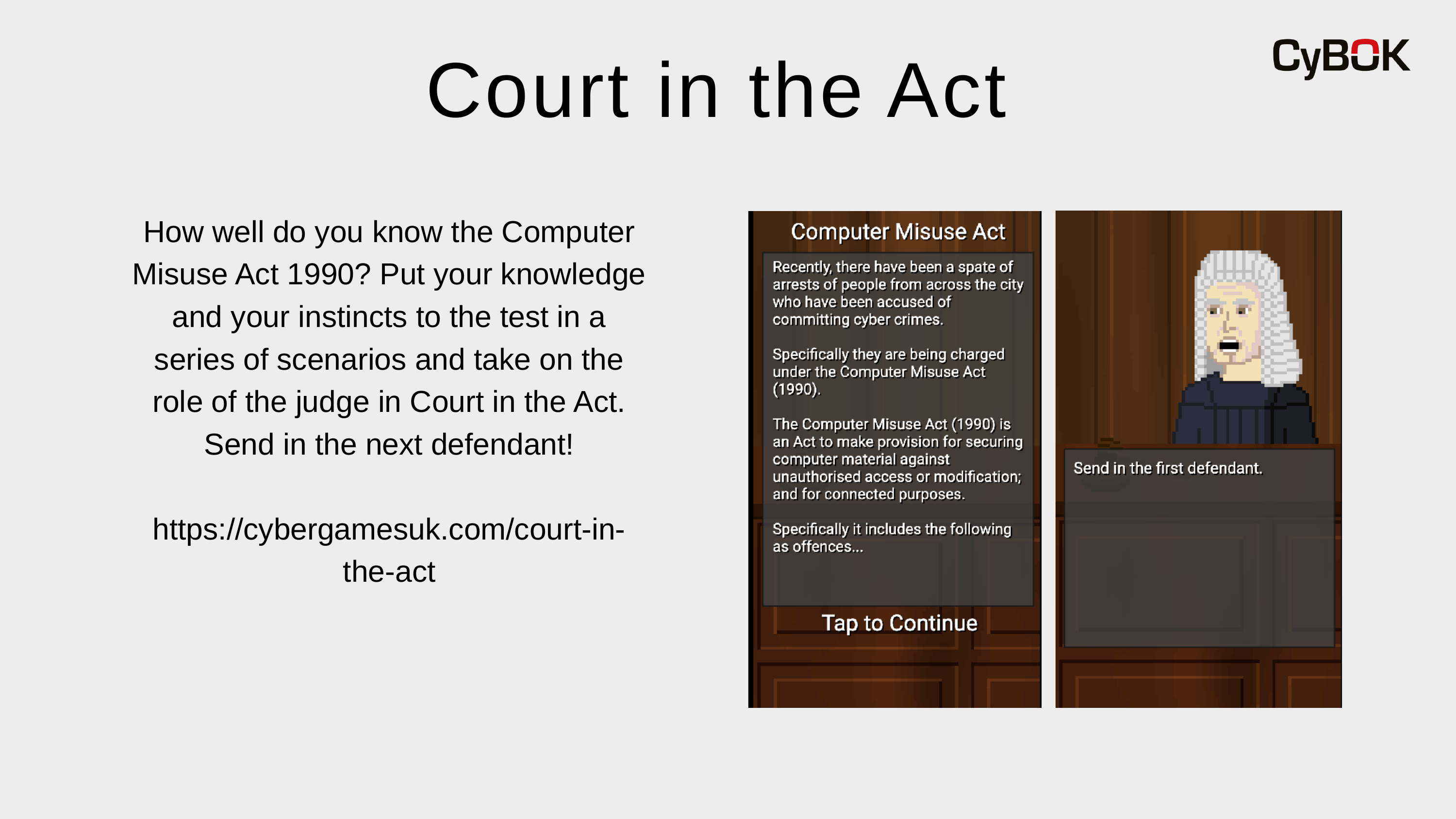

Court in the Act

How well do you know the Computer Misuse Act 1990? Put your knowledge and your instincts to the test in a series of scenarios and take on the role of the judge in Court in the Act. Send in the next defendant!

https://cybergamesuk.com/court-in-the-act